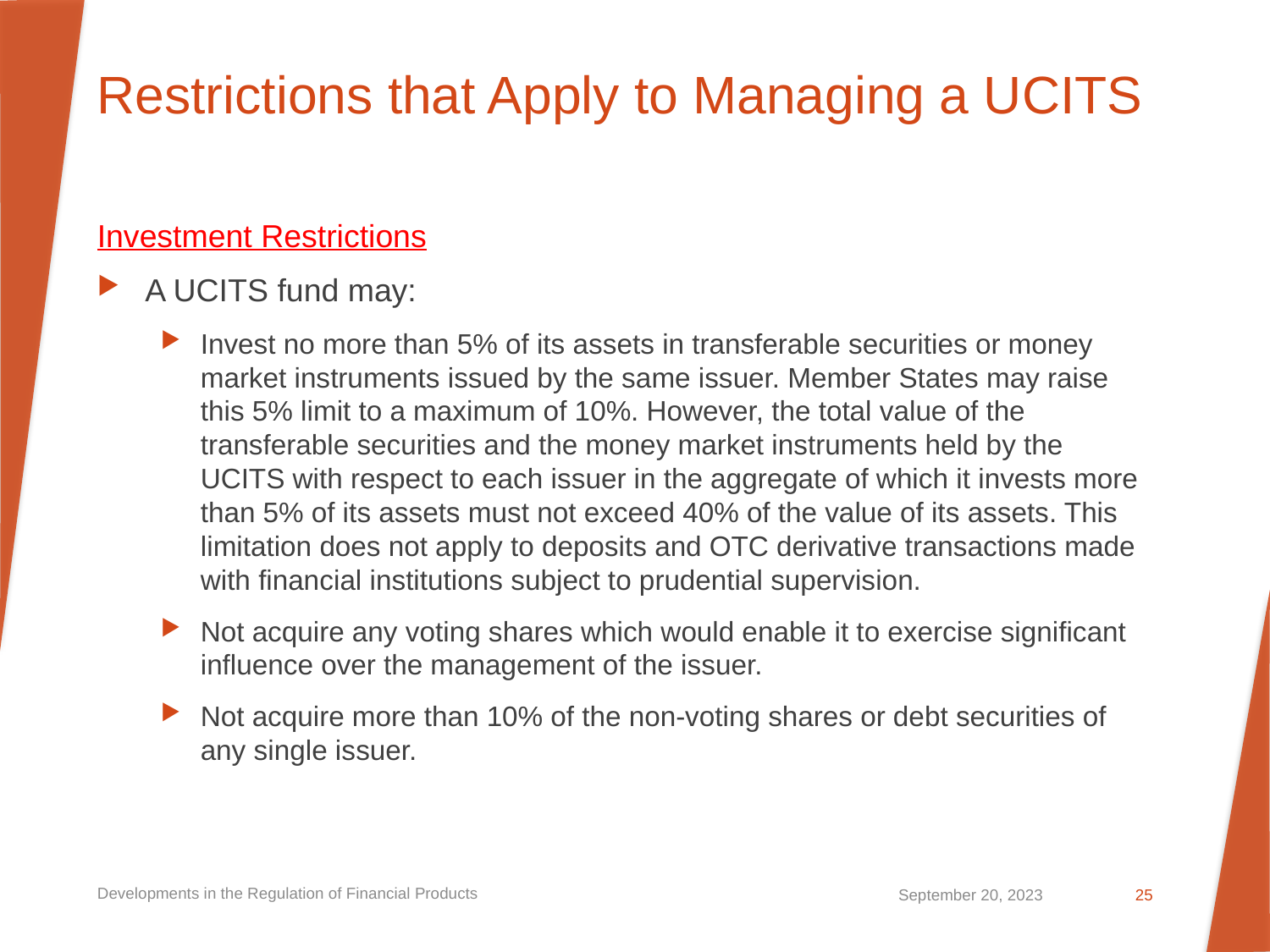

# Restrictions that Apply to Managing a UCITS
Investment Restrictions
A UCITS fund may:
Invest no more than 5% of its assets in transferable securities or money market instruments issued by the same issuer. Member States may raise this 5% limit to a maximum of 10%. However, the total value of the transferable securities and the money market instruments held by the UCITS with respect to each issuer in the aggregate of which it invests more than 5% of its assets must not exceed 40% of the value of its assets. This limitation does not apply to deposits and OTC derivative transactions made with financial institutions subject to prudential supervision.
Not acquire any voting shares which would enable it to exercise significant influence over the management of the issuer.
Not acquire more than 10% of the non-voting shares or debt securities of any single issuer.

Developments in the Regulation of Financial Products
September 20, 2023
25